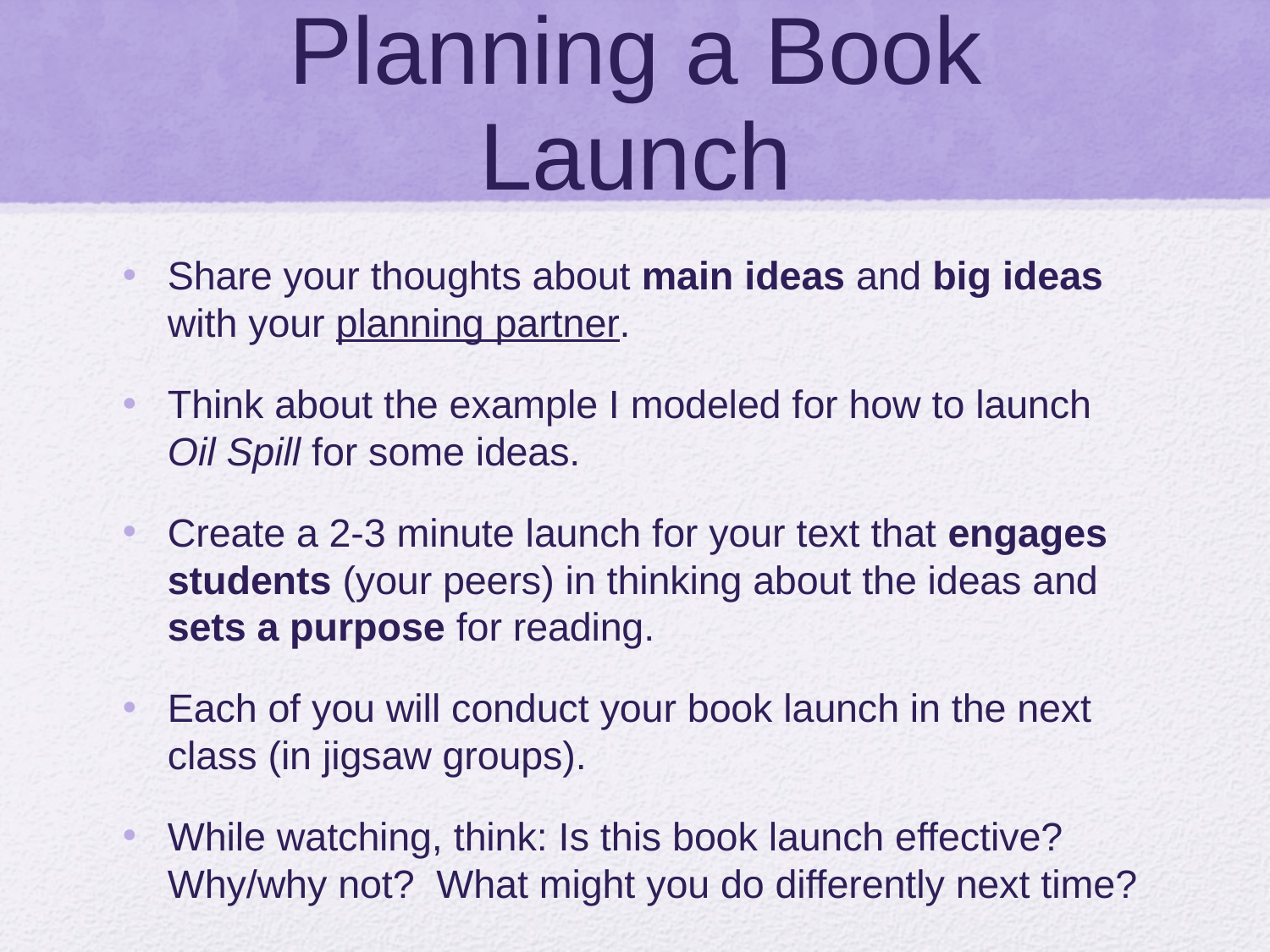

# Planning a Book Launch
Share your thoughts about main ideas and big ideas with your planning partner.
Think about the example I modeled for how to launch Oil Spill for some ideas.
Create a 2-3 minute launch for your text that engages students (your peers) in thinking about the ideas and sets a purpose for reading.
Each of you will conduct your book launch in the next class (in jigsaw groups).
While watching, think: Is this book launch effective? Why/why not?  What might you do differently next time?